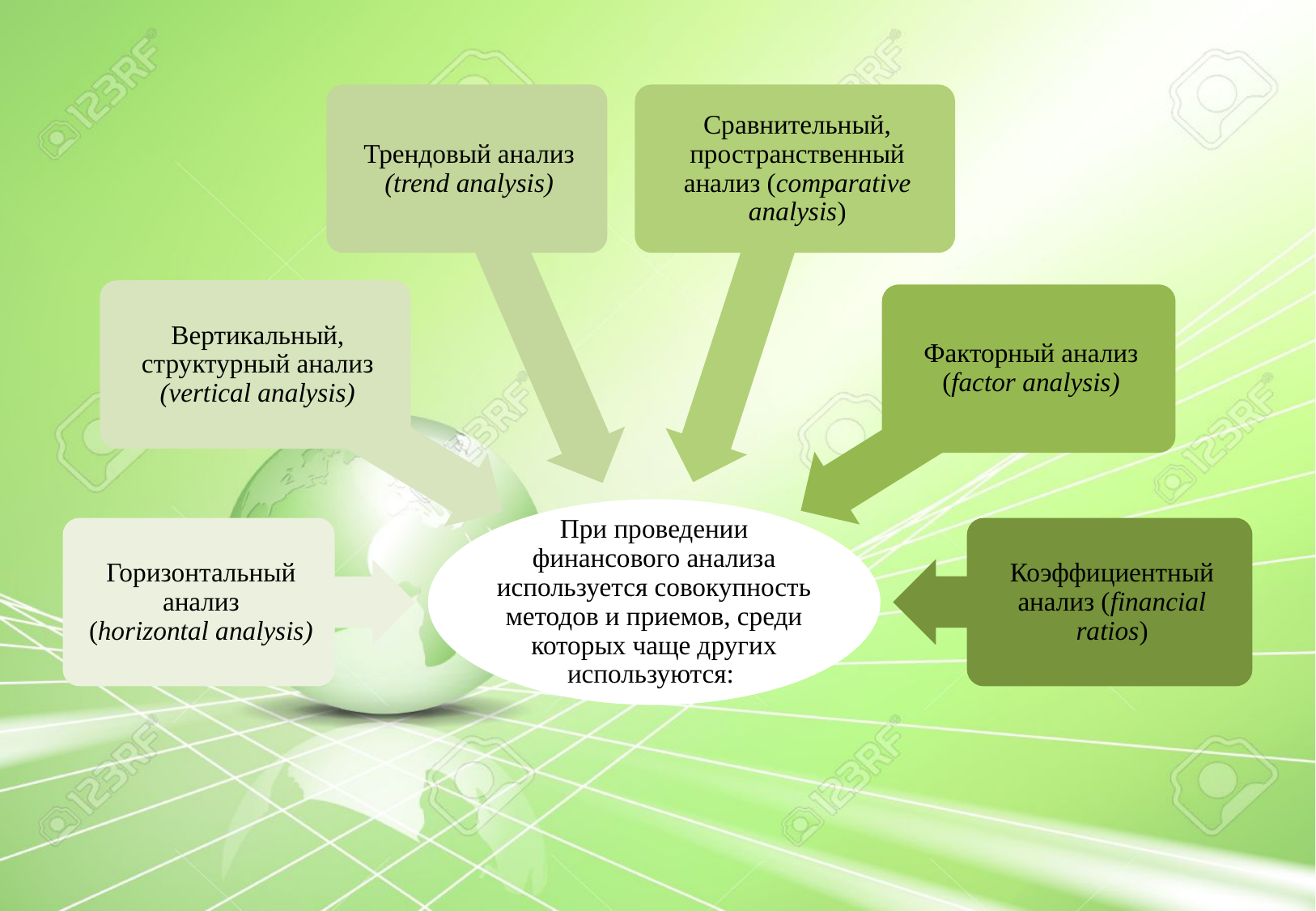

При проведении финансового анализа используется совокупность методов и приемов, среди которых чаще других используются:
Горизонтальный анализ (horizontal analysis)
Вертикальный, структурный анализ (vertical analysis)
Трендовый анализ (trend analysis)
Сравнительный, пространственный анализ (comparative analysis)
Факторный анализ (factor analysis)
Коэффициентный анализ (financial ratios)